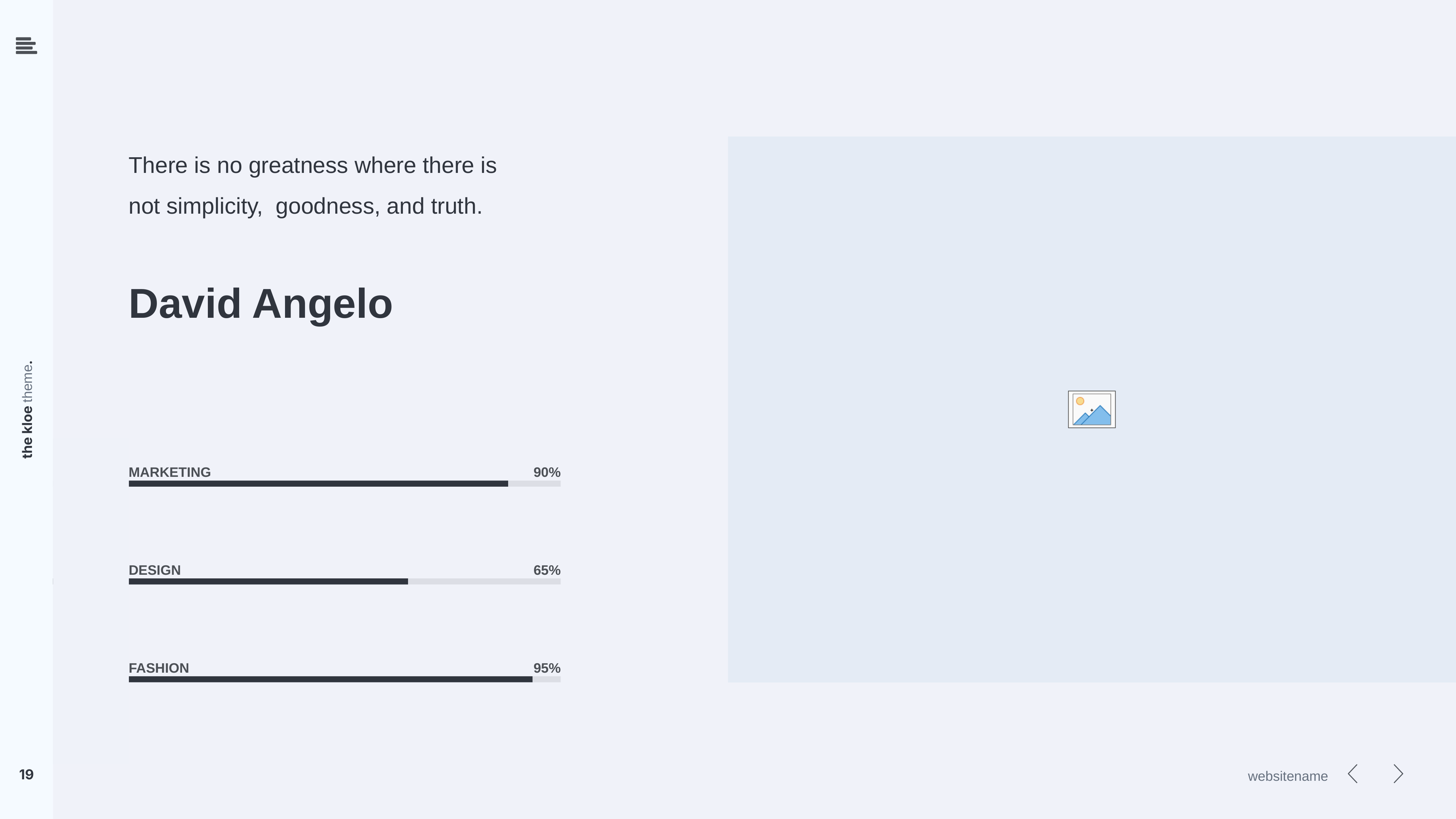

There is no greatness where there is
not simplicity,  goodness, and truth.

David Angelo
the kloe theme.

MARKETING
90%

DESIGN
65%

FASHION
95%

19